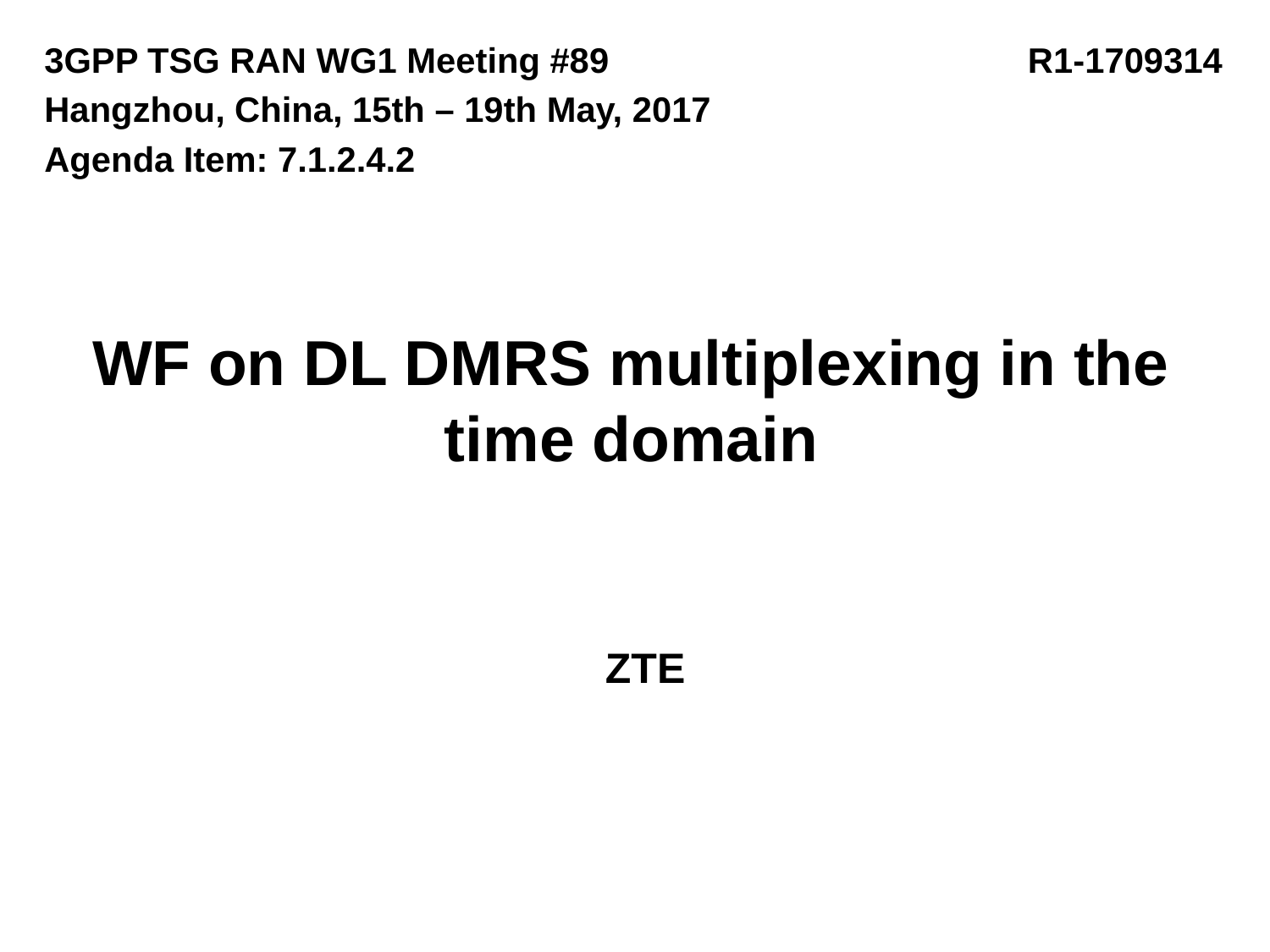

3GPP TSG RAN WG1 Meeting #89                                           R1-1709314
Hangzhou, China, 15th – 19th May, 2017
Agenda Item: 7.1.2.4.2

# WF on DL DMRS multiplexing in the time domain
ZTE